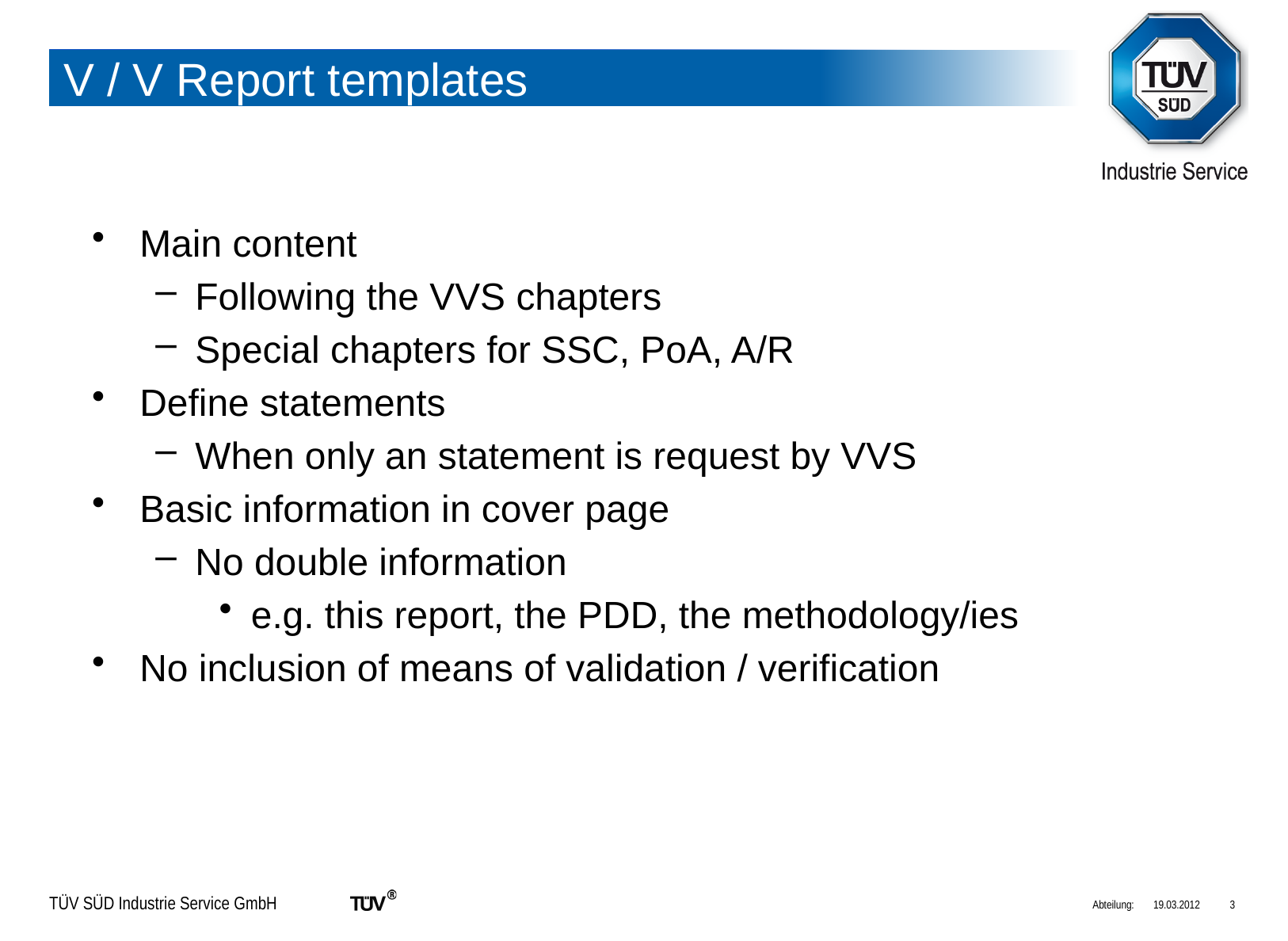

# V / V Report templates
Main content
Following the VVS chapters
Special chapters for SSC, PoA, A/R
Define statements
When only an statement is request by VVS
Basic information in cover page
No double information
e.g. this report, the PDD, the methodology/ies
No inclusion of means of validation / verification

Abteilung:
19.03.2012
3